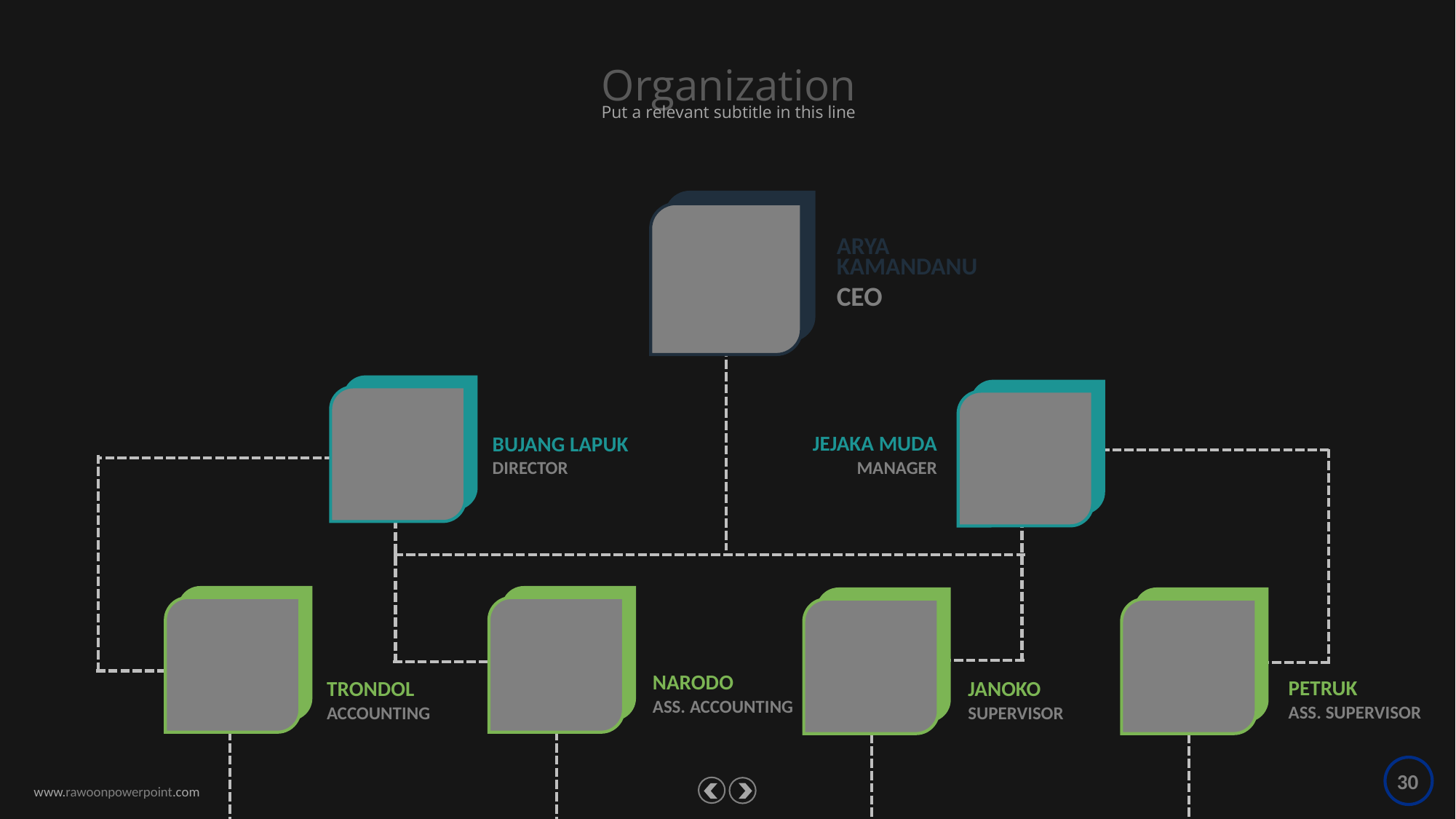

Organization
Put a relevant subtitle in this line

ARYA KAMANDANU
CEO

JEJAKA MUDA
MANAGER
BUJANG LAPUK
DIRECTOR

NARODO
ASS. ACCOUNTING
PETRUK
ASS. SUPERVISOR
TRONDOL
ACCOUNTING
JANOKO
SUPERVISOR
30